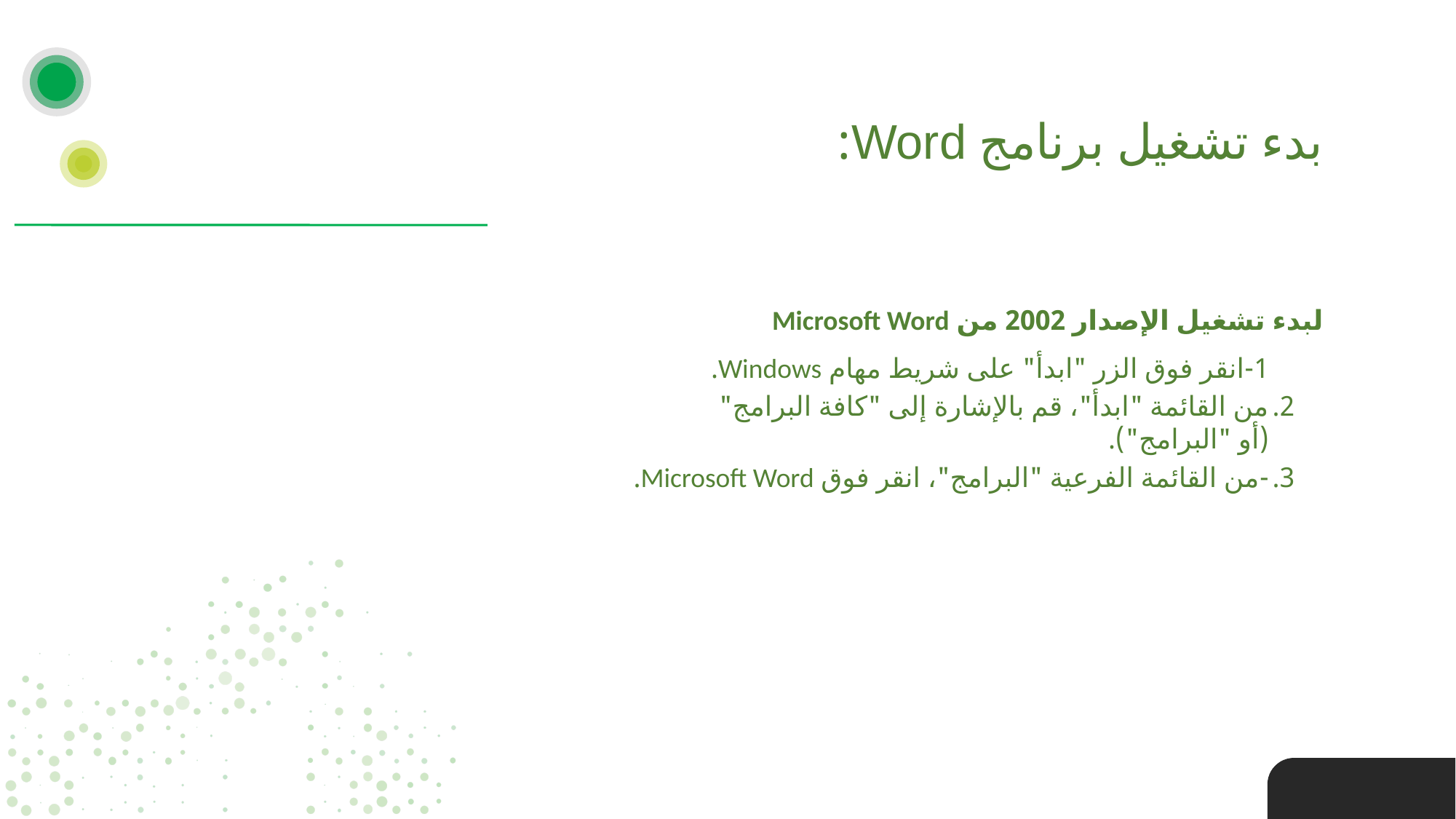

# بدء تشغيل برنامج Word:

لبدء تشغيل الإصدار 2002 من Microsoft Word
1-انقر فوق الزر "ابدأ" على شريط مهام Windows.
من القائمة "ابدأ"، قم بالإشارة إلى "كافة البرامج"
(أو "البرامج").
-من القائمة الفرعية "البرامج"، انقر فوق Microsoft Word.